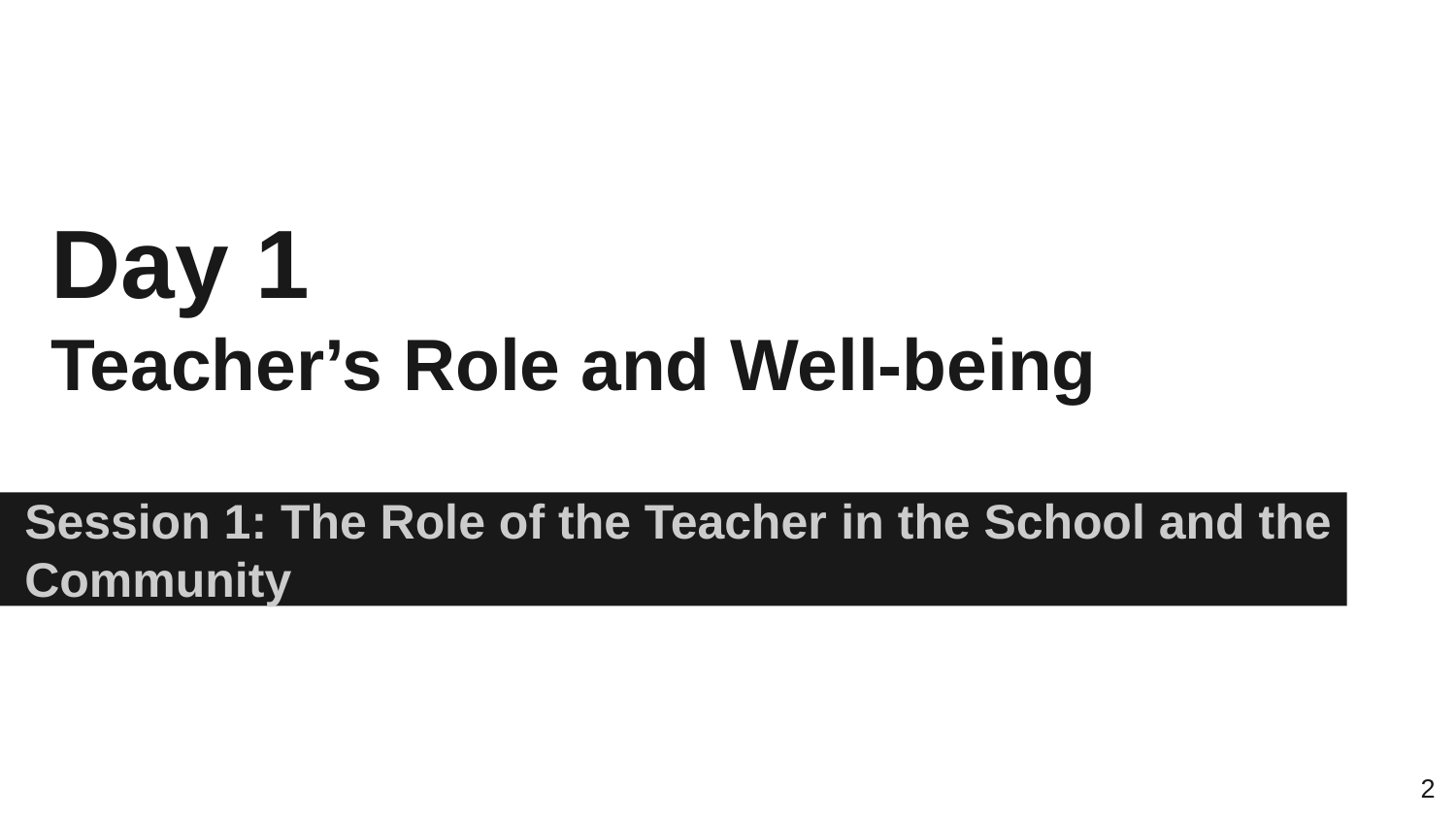

# Day 1
Teacher’s Role and Well-being
Session 1: The Role of the Teacher in the School and the Community
2